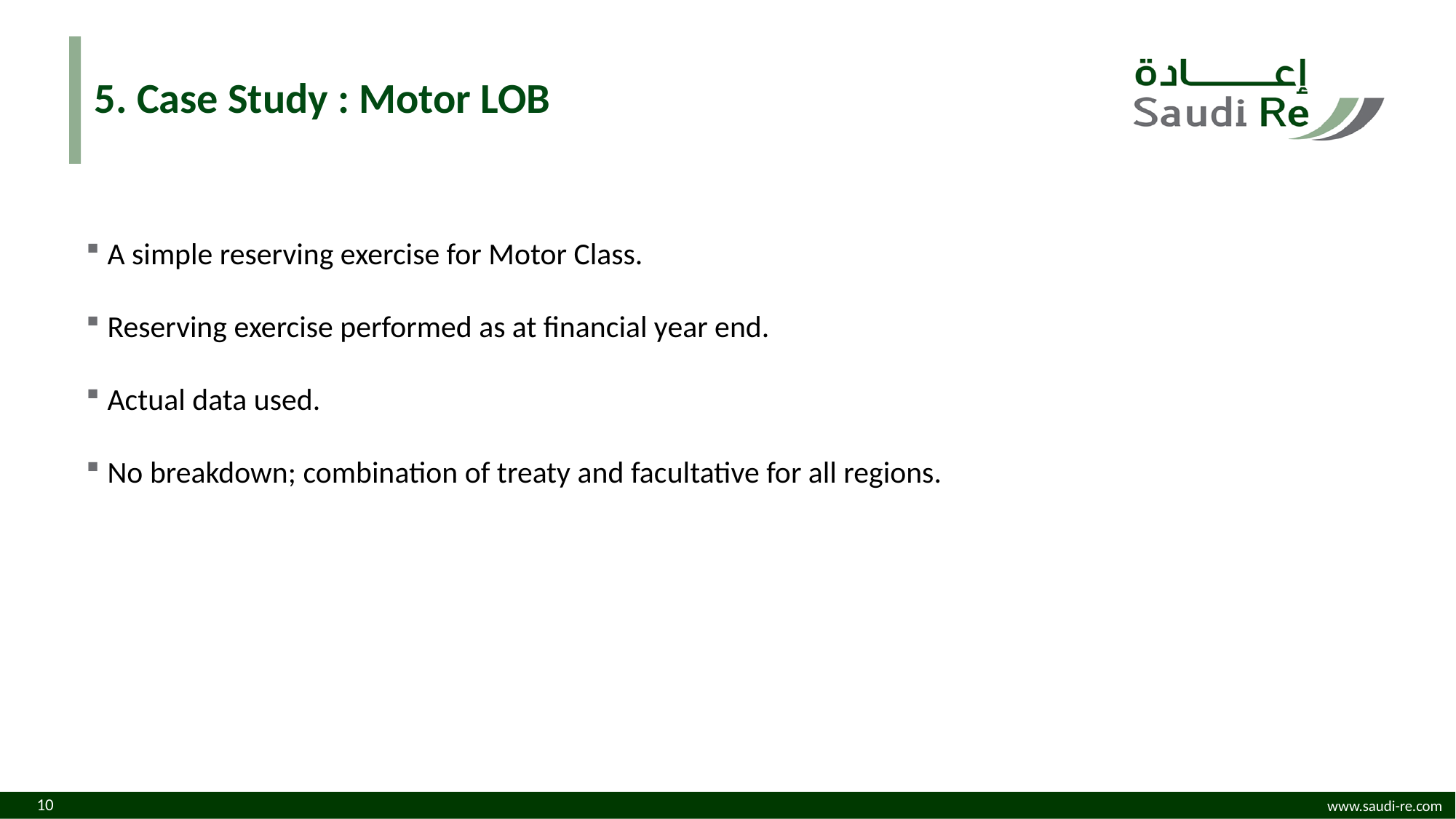

# 5. Case Study : Motor LOB
A simple reserving exercise for Motor Class.
Reserving exercise performed as at financial year end.
Actual data used.
No breakdown; combination of treaty and facultative for all regions.